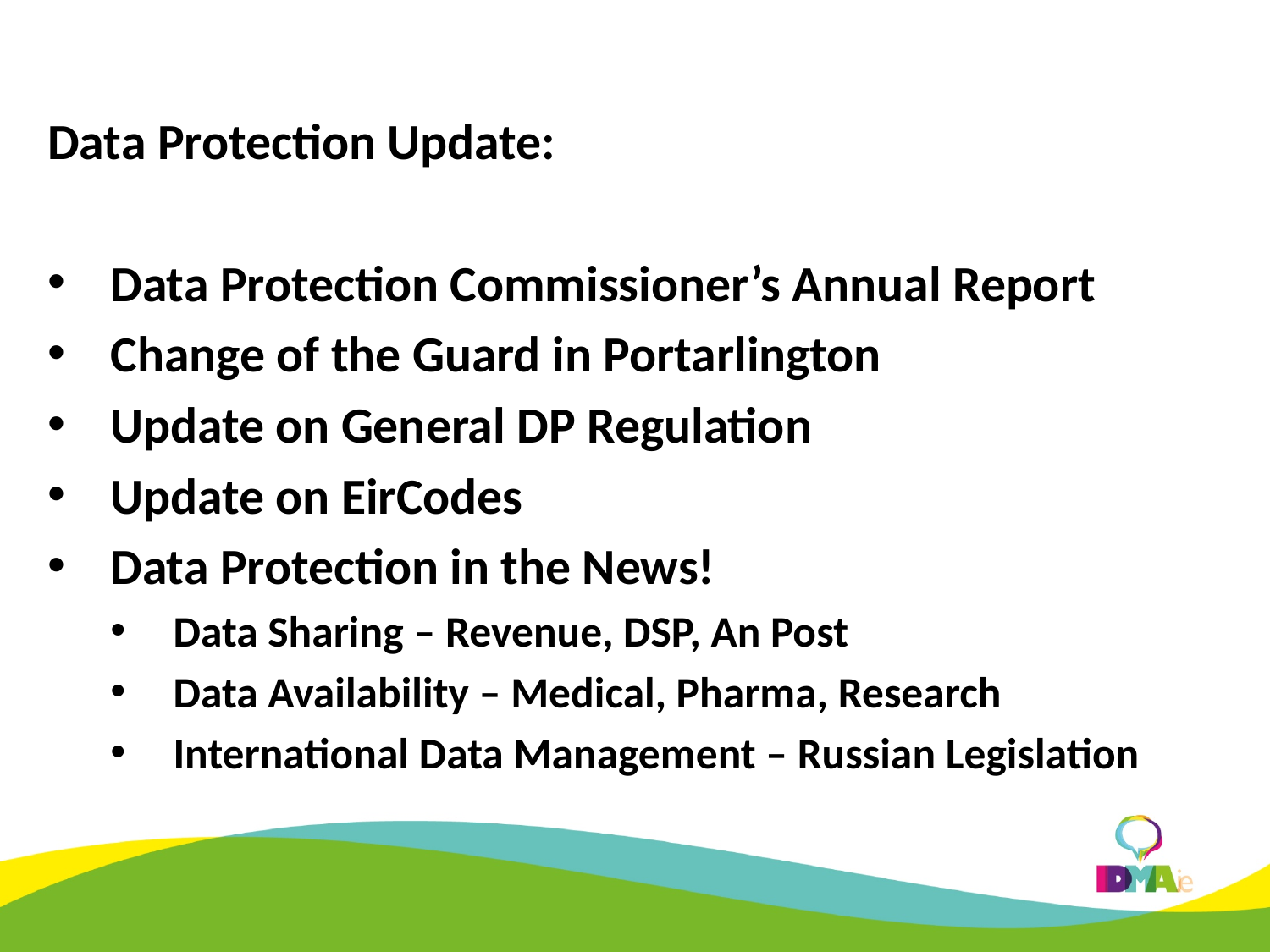

Data Protection Update:

Data Protection Commissioner’s Annual Report
Change of the Guard in Portarlington
Update on General DP Regulation
Update on EirCodes
Data Protection in the News!
Data Sharing – Revenue, DSP, An Post
Data Availability – Medical, Pharma, Research
International Data Management – Russian Legislation